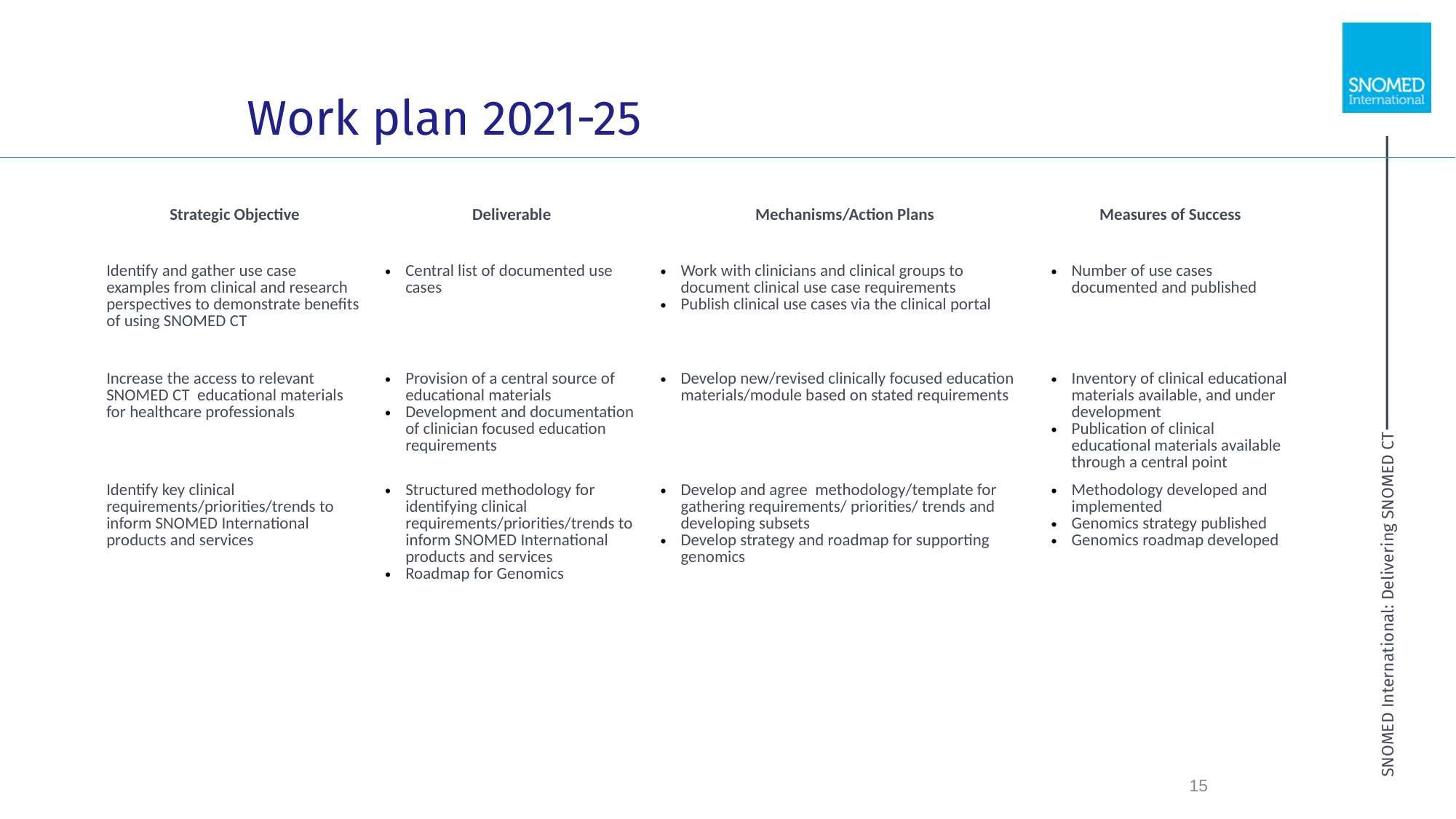

# Work plan 2021-25
| Strategic Objective | Deliverable | Mechanisms/Action Plans | Measures of Success |
| --- | --- | --- | --- |
| Identify and gather use case examples from clinical and research perspectives to demonstrate benefits of using SNOMED CT | Central list of documented use cases | Work with clinicians and clinical groups to document clinical use case requirements Publish clinical use cases via the clinical portal | Number of use cases documented and published |
| Increase the access to relevant SNOMED CT educational materials for healthcare professionals | Provision of a central source of educational materials Development and documentation of clinician focused education requirements | Develop new/revised clinically focused education materials/module based on stated requirements | Inventory of clinical educational materials available, and under development Publication of clinical educational materials available through a central point |
| Identify key clinical requirements/priorities/trends to inform SNOMED International products and services | Structured methodology for identifying clinical requirements/priorities/trends to inform SNOMED International products and services Roadmap for Genomics | Develop and agree methodology/template for gathering requirements/ priorities/ trends and developing subsets Develop strategy and roadmap for supporting genomics | Methodology developed and implemented Genomics strategy published Genomics roadmap developed |
15